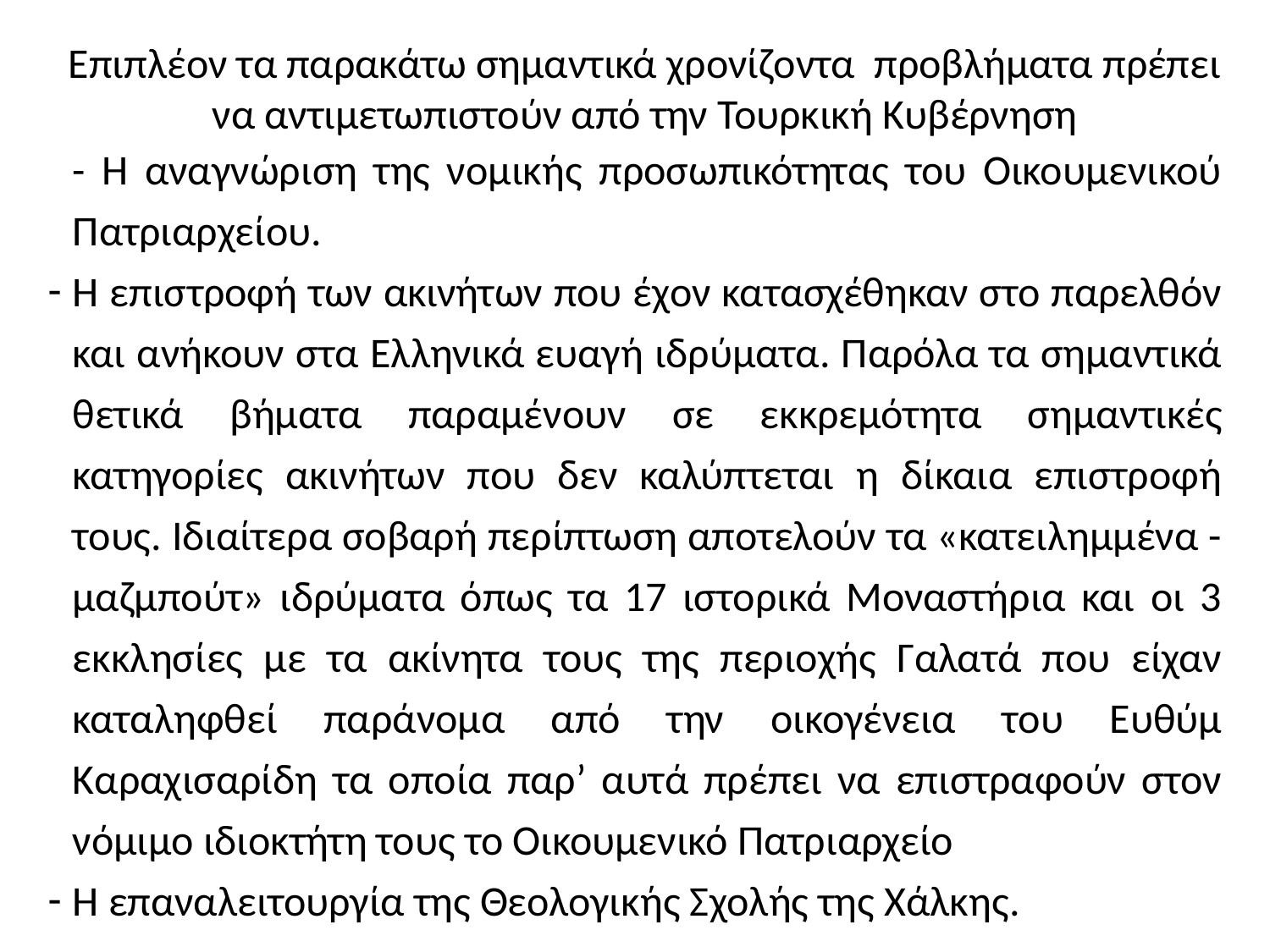

# Επιπλέον τα παρακάτω σημαντικά χρονίζοντα  προβλήματα πρέπει να αντιμετωπιστούν από την Τουρκική Κυβέρνηση
- Η αναγνώριση της νομικής προσωπικότητας του Οικουμενικού Πατριαρχείου.
Η επιστροφή των ακινήτων που έχον κατασχέθηκαν στο παρελθόν και ανήκουν στα Ελληνικά ευαγή ιδρύματα. Παρόλα τα σημαντικά θετικά βήματα παραμένουν σε εκκρεμότητα σημαντικές κατηγορίες ακινήτων που δεν καλύπτεται η δίκαια επιστροφή τους. Ιδιαίτερα σοβαρή περίπτωση αποτελούν τα «κατειλημμένα - μαζμπούτ» ιδρύματα όπως τα 17 ιστορικά Μοναστήρια και οι 3 εκκλησίες με τα ακίνητα τους της περιοχής Γαλατά που είχαν καταληφθεί παράνομα από την οικογένεια του Ευθύμ Καραχισαρίδη τα οποία παρ’ αυτά πρέπει να επιστραφούν στον νόμιμο ιδιοκτήτη τους το Οικουμενικό Πατριαρχείο
Η επαναλειτουργία της Θεολογικής Σχολής της Χάλκης.